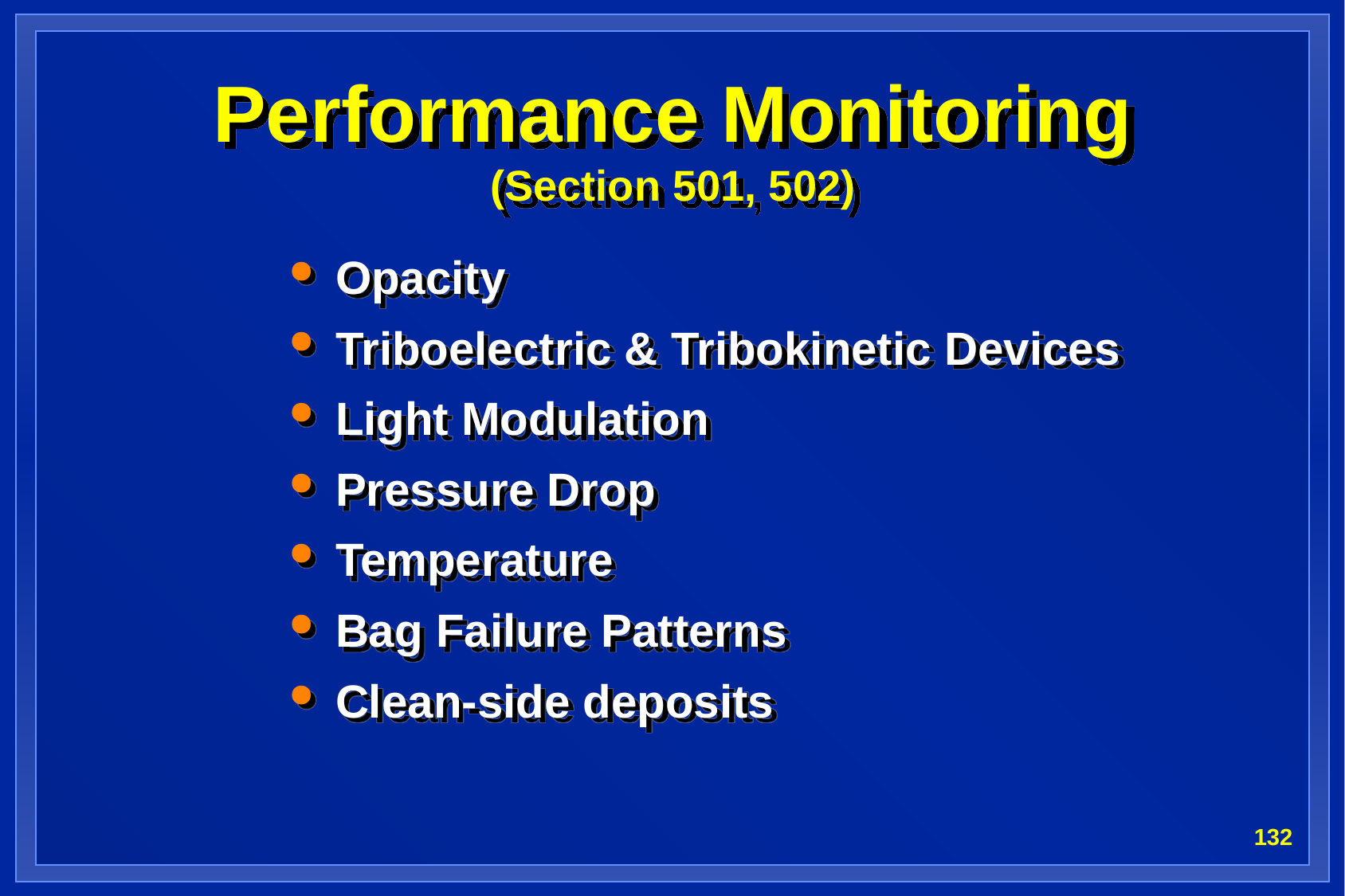

# Performance Monitoring (Section 501, 502)

Opacity
Triboelectric & Tribokinetic Devices
Light Modulation
Pressure Drop
Temperature
Bag Failure Patterns
Clean-side deposits
132